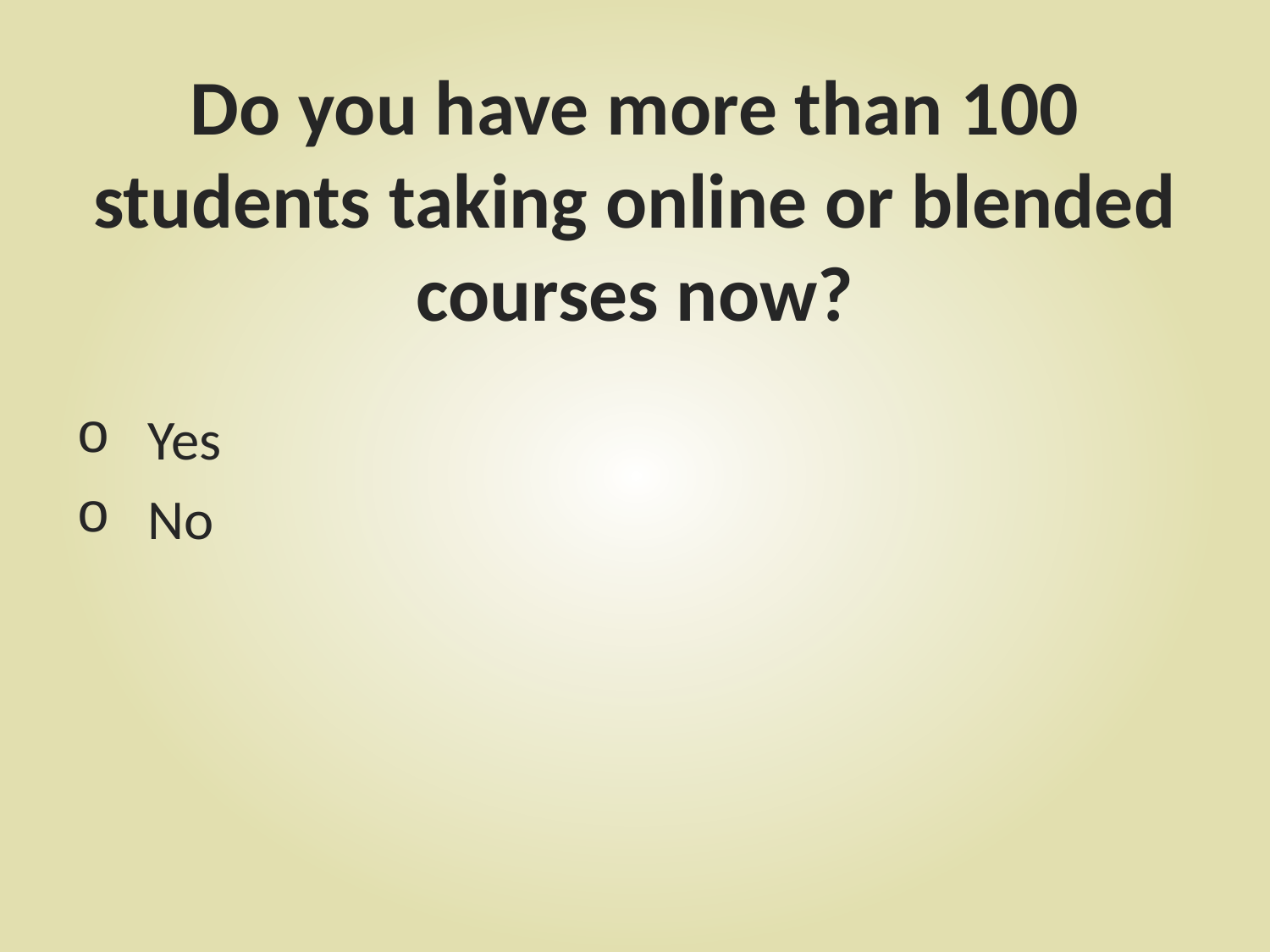

# Do you have more than 100 students taking online or blended courses now?
Yes
No